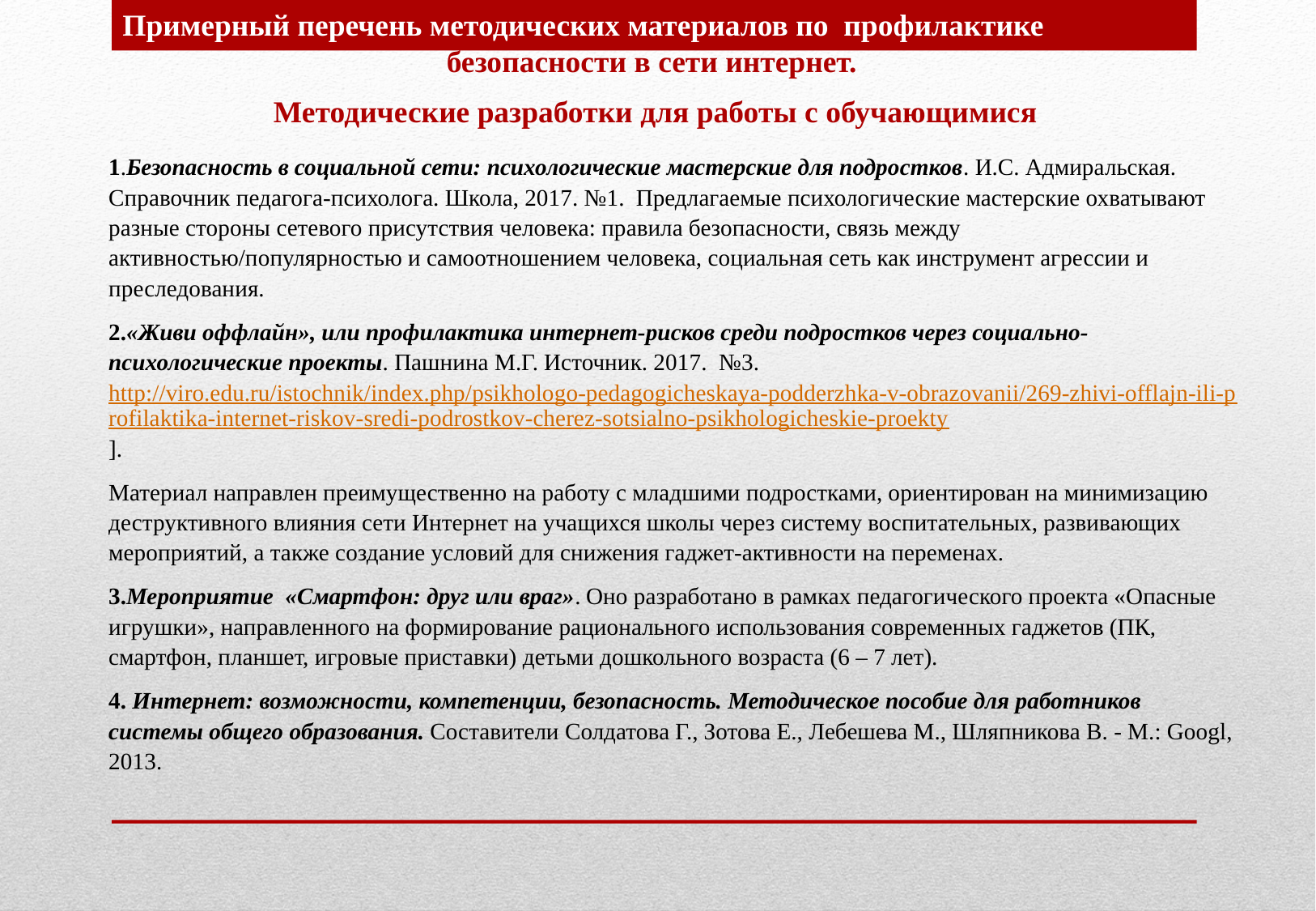

Примерный перечень методических материалов по  профилактике интернет-безопасности в сети интернет.
Методические разработки для работы с обучающимися
1.Безопасность в социальной сети: психологические мастерские для подростков. И.С. Адмиральская. Справочник педагога-психолога. Школа, 2017. №1.  Предлагаемые психологические мастерские охватывают разные стороны сетевого присутствия человека: правила безопасности, связь между активностью/популярностью и самоотношением человека, социальная сеть как инструмент агрессии и преследования.
2.«Живи оффлайн», или профилактика интернет-рисков среди подростков через социально-психологические проекты. Пашнина М.Г. Источник. 2017.  №3.  http://viro.edu.ru/istochnik/index.php/psikhologo-pedagogicheskaya-podderzhka-v-obrazovanii/269-zhivi-offlajn-ili-profilaktika-internet-riskov-sredi-podrostkov-cherez-sotsialno-psikhologicheskie-proekty].
Материал направлен преимущественно на работу с младшими подростками, ориентирован на минимизацию деструктивного влияния сети Интернет на учащихся школы через систему воспитательных, развивающих мероприятий, а также создание условий для снижения гаджет-активности на переменах.
3.Мероприятие  «Смартфон: друг или враг». Оно разработано в рамках педагогического проекта «Опасные игрушки», направленного на формирование рационального использования современных гаджетов (ПК, смартфон, планшет, игровые приставки) детьми дошкольного возраста (6 – 7 лет).
4. Интернет: возможности, компетенции, безопасность. Методическое пособие для работников системы общего образования. Составители Солдатова Г., Зотова Е., Лебешева М., Шляпникова В. - М.: Googl, 2013.